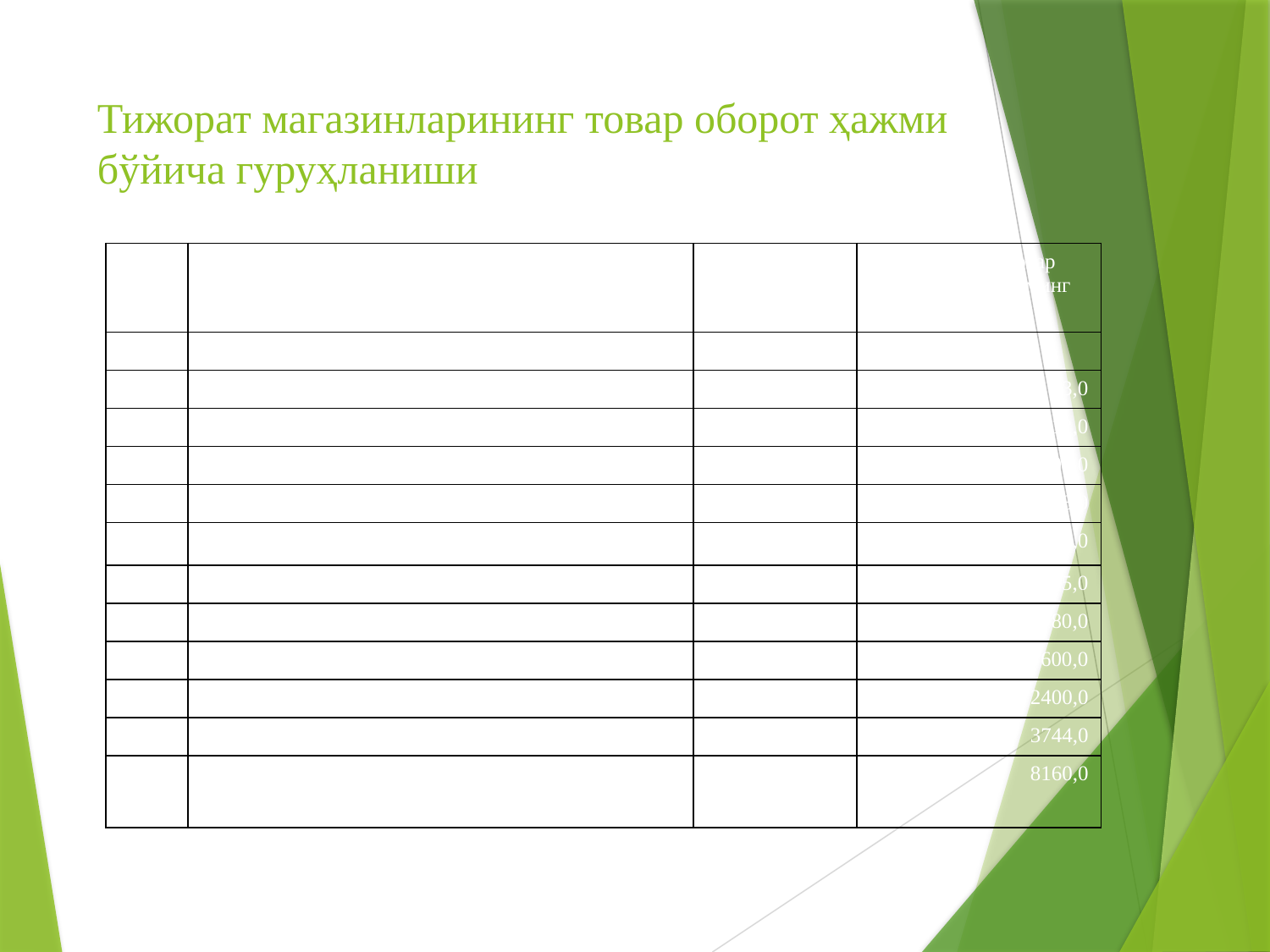

# Тижорат магазинларининг товар оборот ҳажми бўйича гуруҳланиши
| № | IV чоракда тижорат дўконларининг товар оборот ҳажми бўйича гуруҳлари (минг сўм) | Дўконлар сони | IV чоракда товар оборот ҳажми (минг сўм) |
| --- | --- | --- | --- |
| 1 | 2 | 3 | 4 |
| 1 | 10 минг сўмгача | 15 | 93,0 |
| 2 | 10—15 | 8 | 112,0 |
| 3 | 15-20 | 13 | 200,0 |
| 4 | 20—30 | 3 | 68,0 |
| 5 | 30-50 | 9 | 378,0 |
| 6 | 50-60 | 7 | 385,0 |
| 7 | 60-70 | 3 | 180,0 |
| 8 | 70—100 | 8 | 600,0 |
| 9 | 100-200 | 22 | 2400,0 |
| 10 | 200 ва ундан юқори | 12 | 3744,0 |
|  | Жами | 100 | 8160,0 |